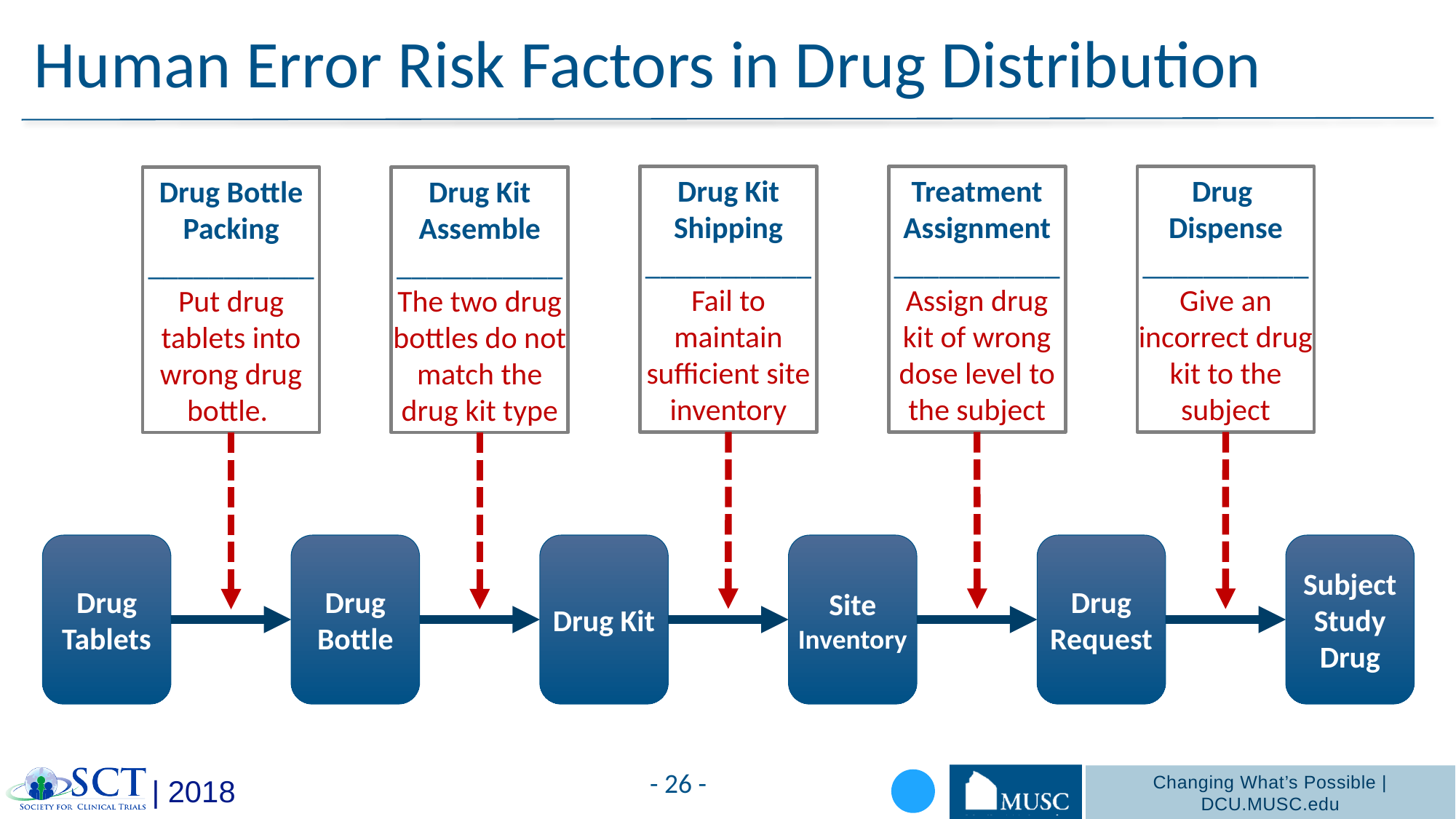

# Human Error Risk Factors in Drug Distribution
Drug Kit Shipping
___________
Fail to maintain sufficient site inventory
Treatment
Assignment
___________
Assign drug kit of wrong dose level to the subject
Drug
Dispense
___________
Give an incorrect drug kit to the subject
Drug Bottle Packing
___________
Put drug tablets into wrong drug bottle.
Drug Kit Assemble
___________
The two drug bottles do not match the drug kit type
Drug Tablets
Drug Bottle
Drug Kit
Site
Inventory
Drug Request
Subject
Study
Drug
- 26 -